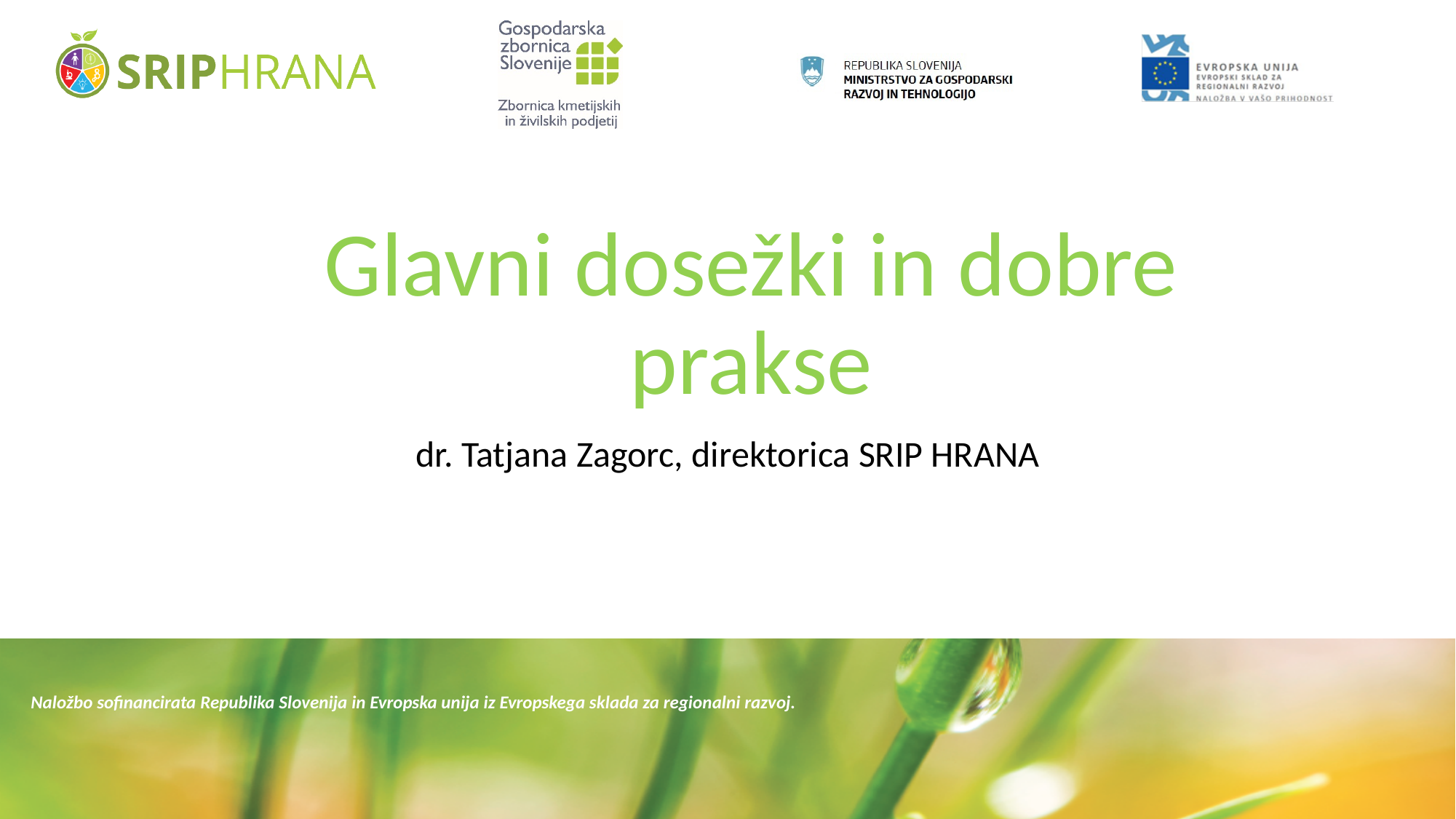

# Glavni dosežki in dobre prakse
dr. Tatjana Zagorc, direktorica SRIP HRANA
Naložbo sofinancirata Republika Slovenija in Evropska unija iz Evropskega sklada za regionalni razvoj.